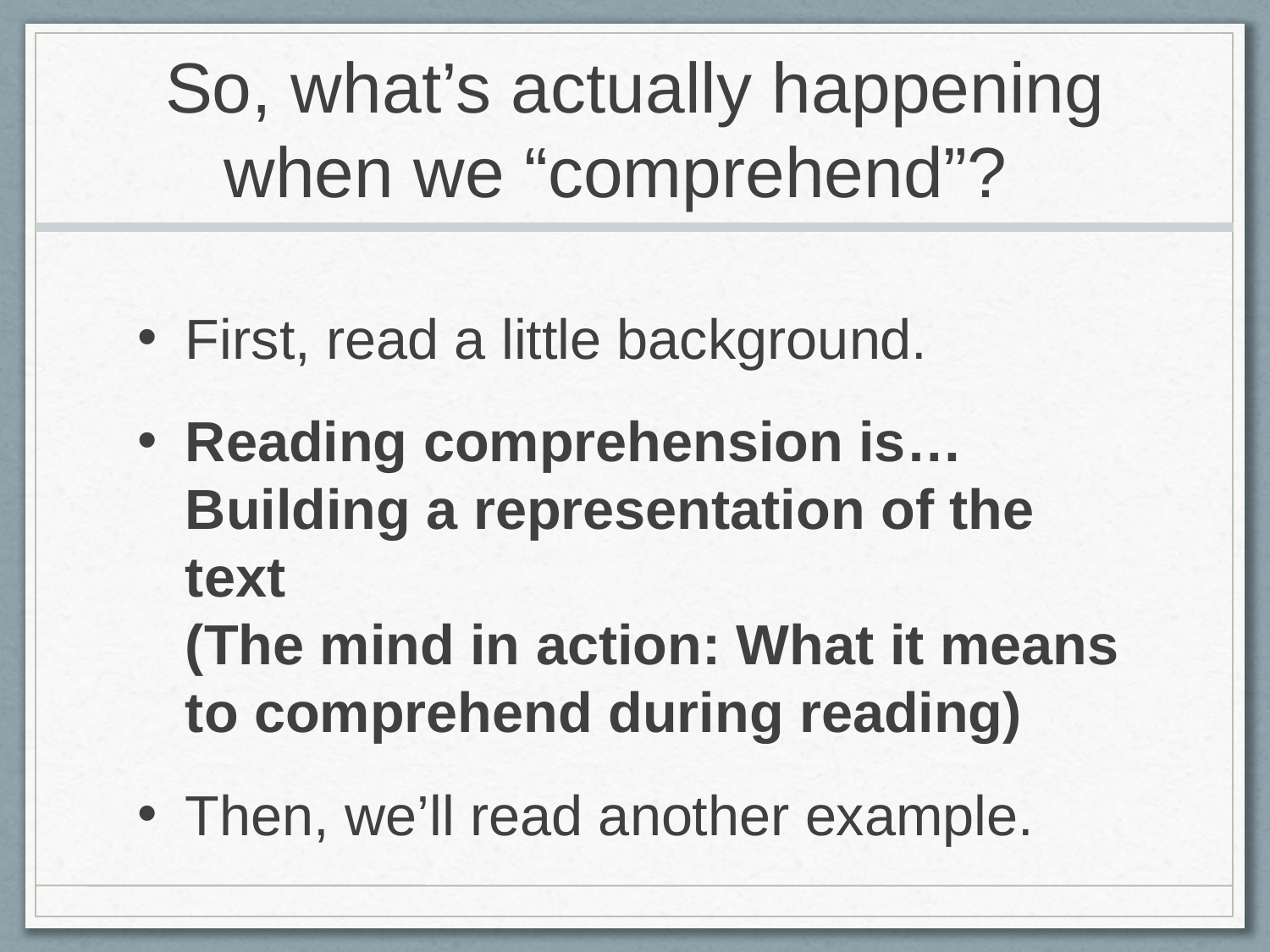

# So, what’s actually happening when we “comprehend”?
First, read a little background.
Reading comprehension is… Building a representation of the text
(The mind in action: What it means to comprehend during reading)
Then, we’ll read another example.